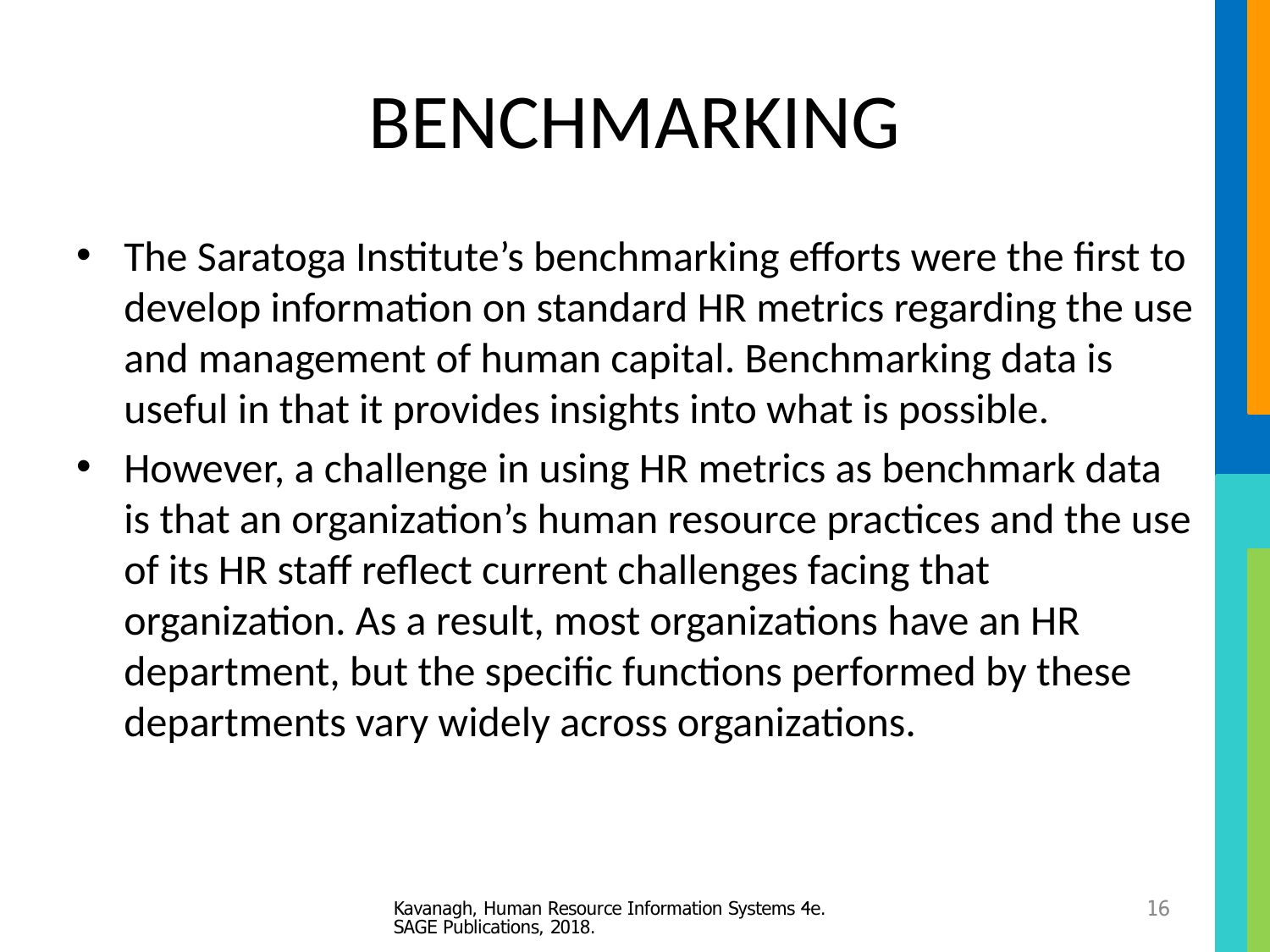

# BENCHMARKING
The Saratoga Institute’s benchmarking efforts were the first to develop information on standard HR metrics regarding the use and management of human capital. Benchmarking data is useful in that it provides insights into what is possible.
However, a challenge in using HR metrics as benchmark data is that an organization’s human resource practices and the use of its HR staff reflect current challenges facing that organization. As a result, most organizations have an HR department, but the specific functions performed by these departments vary widely across organizations.
Kavanagh, Human Resource Information Systems 4e. SAGE Publications, 2018.
16